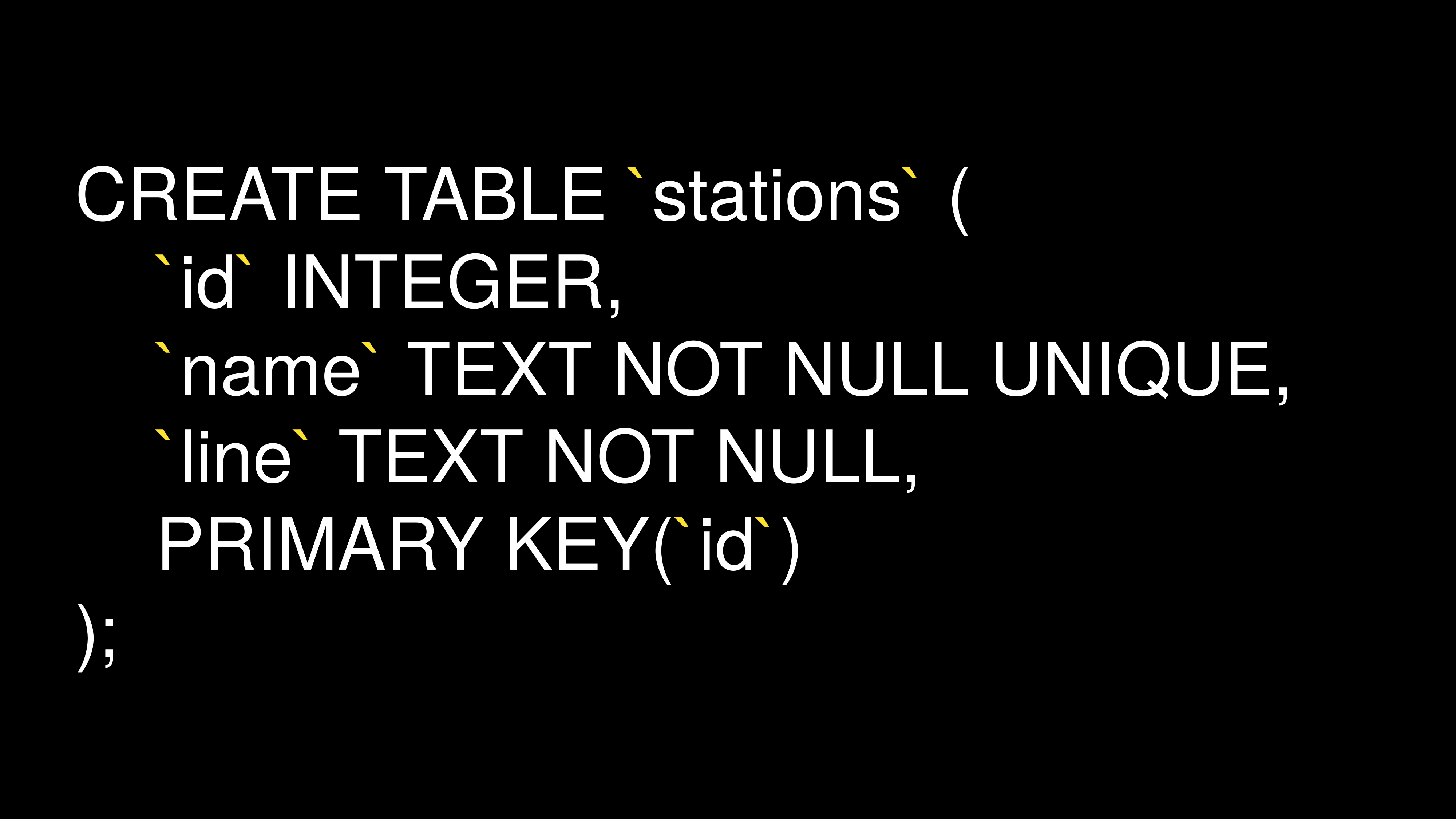

CREATE TABLE `stations` (
    `id` INTEGER,
    `name` TEXT NOT NULL UNIQUE,
    `line` TEXT NOT NULL,
    PRIMARY KEY(`id`)
);